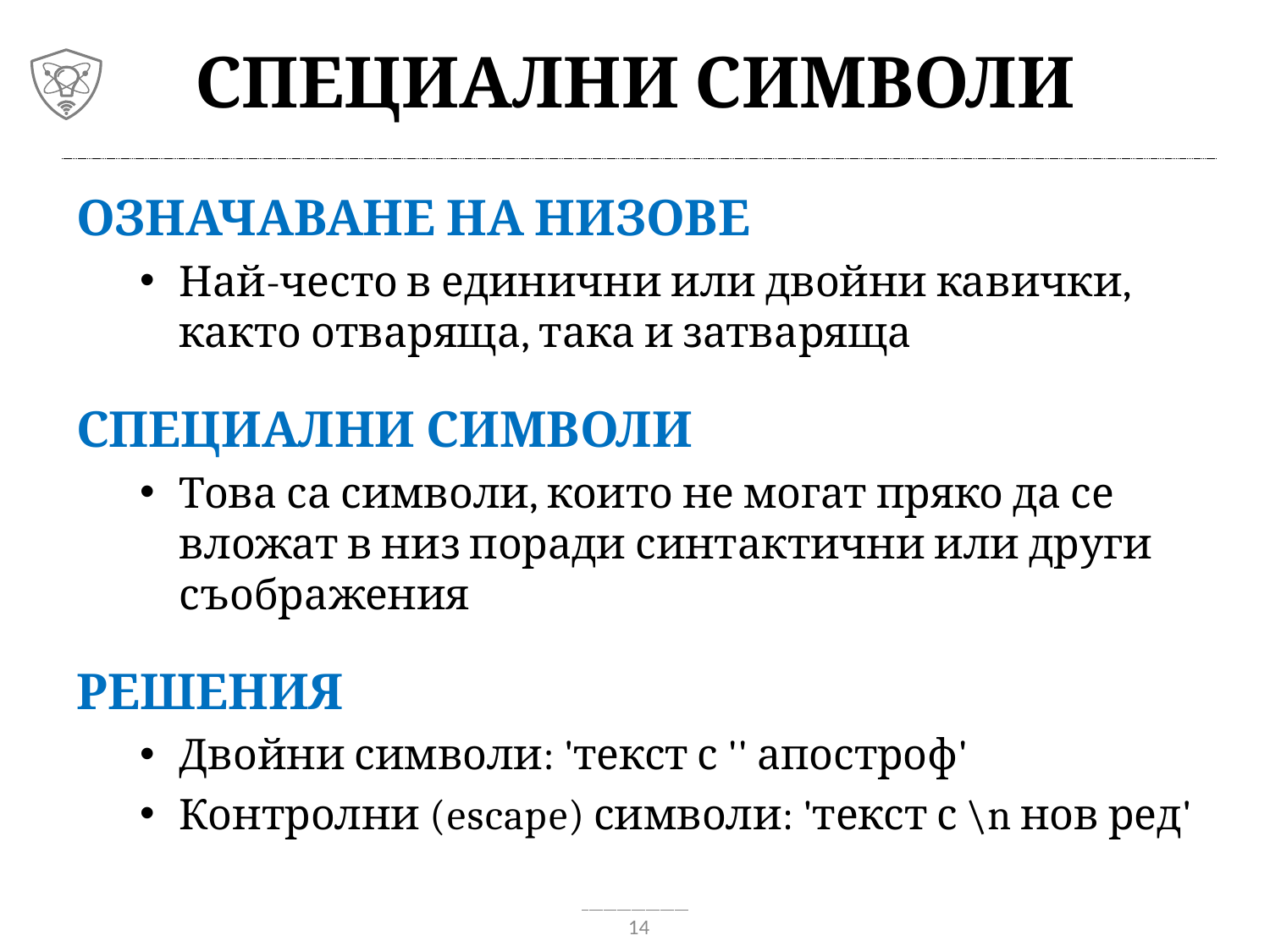

# Специални символи
Означаване на низове
Най-често в единични или двойни кавички, както отваряща, така и затваряща
Специални символи
Това са символи, които не могат пряко да се вложат в низ поради синтактични или други съображения
Решения
Двойни символи: 'текст с '' апостроф'
Контролни (escape) символи: 'текст с \n нов ред'
14